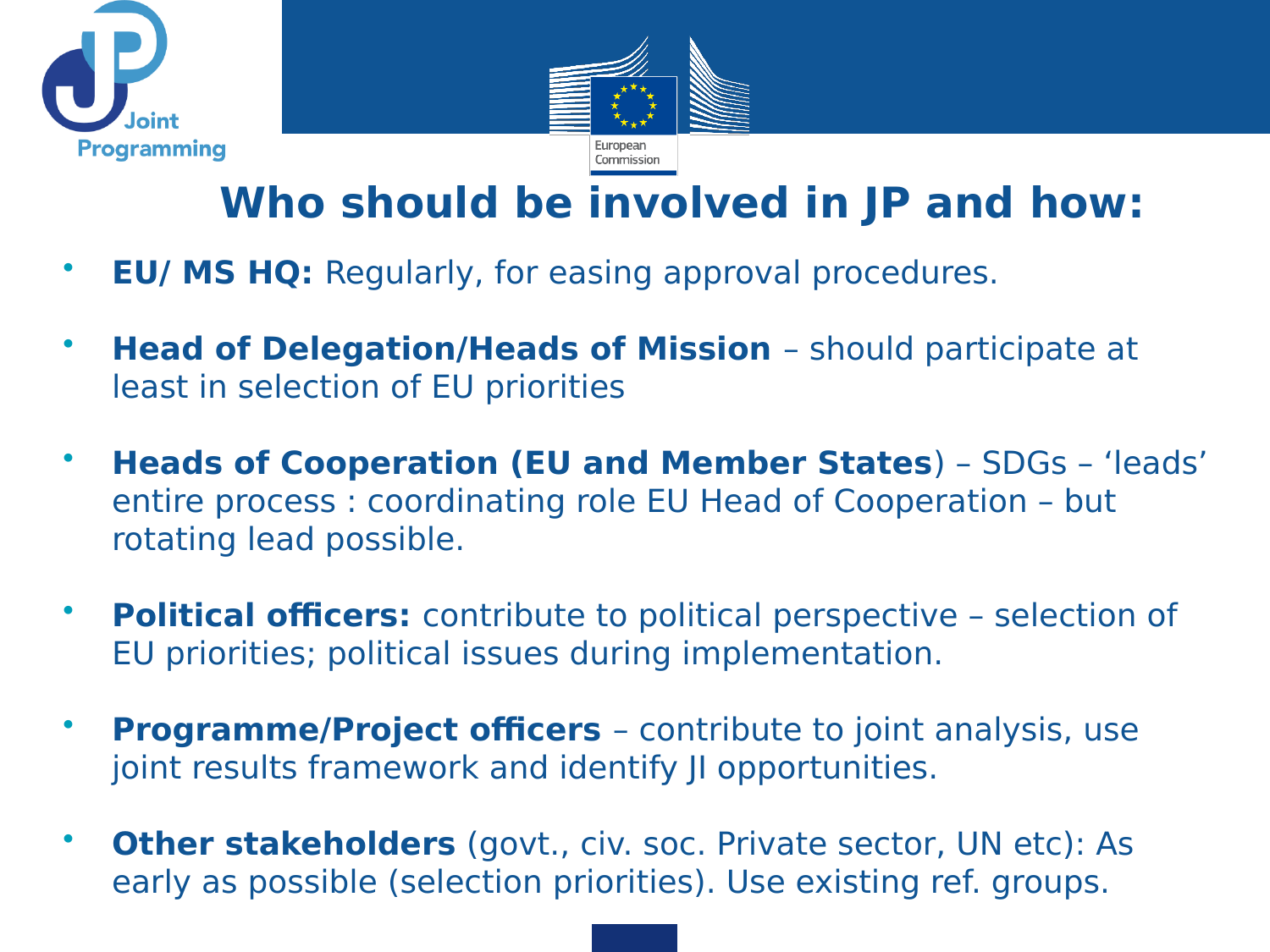

# Who should be involved in JP and how:
EU/ MS HQ: Regularly, for easing approval procedures.

Head of Delegation/Heads of Mission – should participate at least in selection of EU priorities

Heads of Cooperation (EU and Member States) – SDGs – ‘leads’ entire process : coordinating role EU Head of Cooperation – but rotating lead possible.

Political officers: contribute to political perspective – selection of EU priorities; political issues during implementation.

Programme/Project officers – contribute to joint analysis, use joint results framework and identify JI opportunities.

Other stakeholders (govt., civ. soc. Private sector, UN etc): As early as possible (selection priorities). Use existing ref. groups.